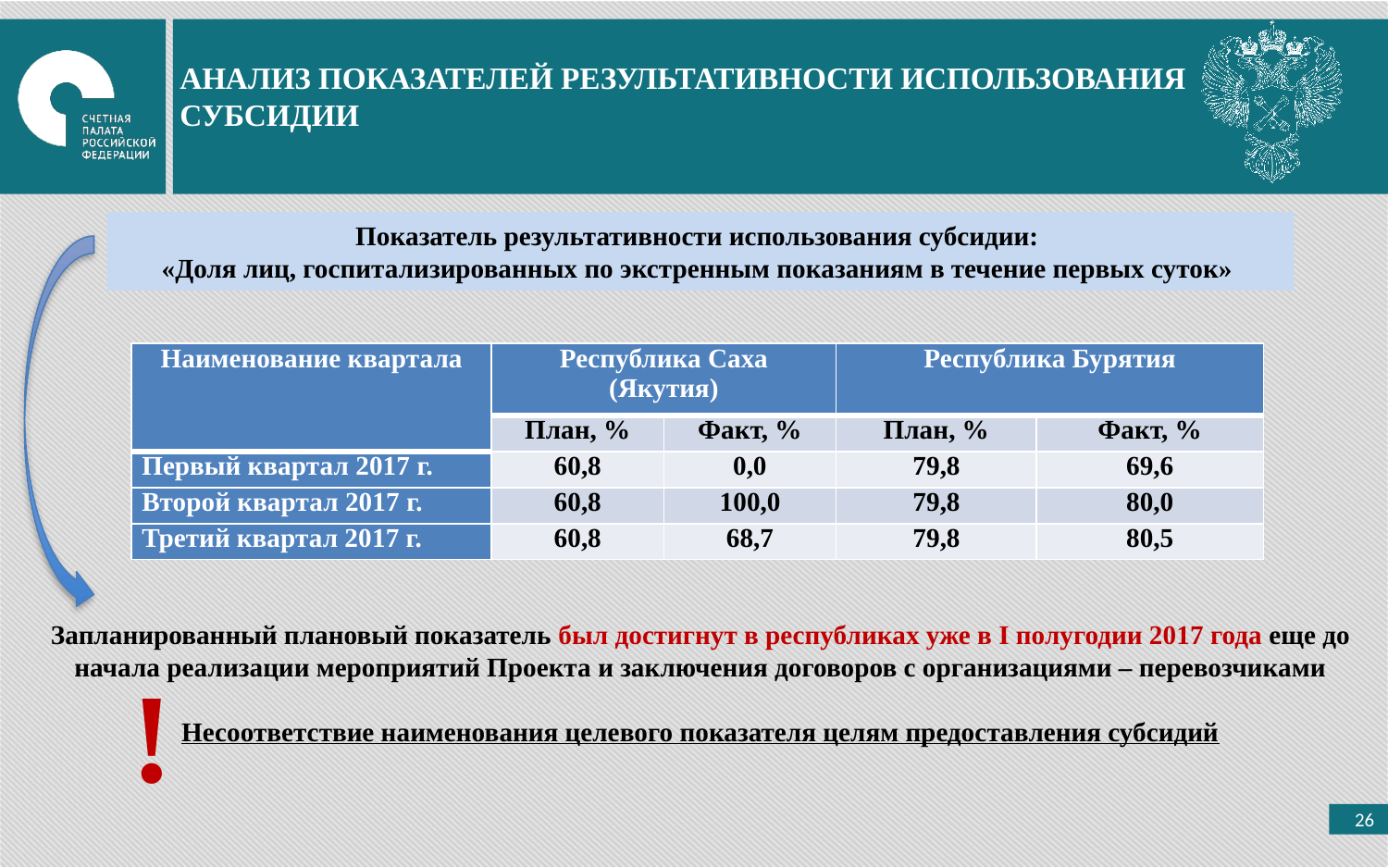

АНАЛИЗ ПОКАЗАТЕЛЕЙ РЕЗУЛЬТАТИВНОСТИ ИСПОЛЬЗОВАНИЯ СУБСИДИИ
Показатель результативности использования субсидии:
«Доля лиц, госпитализированных по экстренным показаниям в течение первых суток»

| Наименование квартала | Республика Саха (Якутия) |  | Республика Бурятия |  |
| --- | --- | --- | --- | --- |
|  | План, % | Факт, % | План, % | Факт, % |
| Первый квартал 2017 г. | 60,8 | 0,0 | 79,8 | 69,6 |
| Второй квартал 2017 г. | 60,8 | 100,0 | 79,8 | 80,0 |
| Третий квартал 2017 г. | 60,8 | 68,7 | 79,8 | 80,5 |
Запланированный плановый показатель был достигнут в республиках уже в I полугодии 2017 года еще до начала реализации мероприятий Проекта и заключения договоров с организациями – перевозчиками

Несоответствие наименования целевого показателя целям предоставления субсидий
!